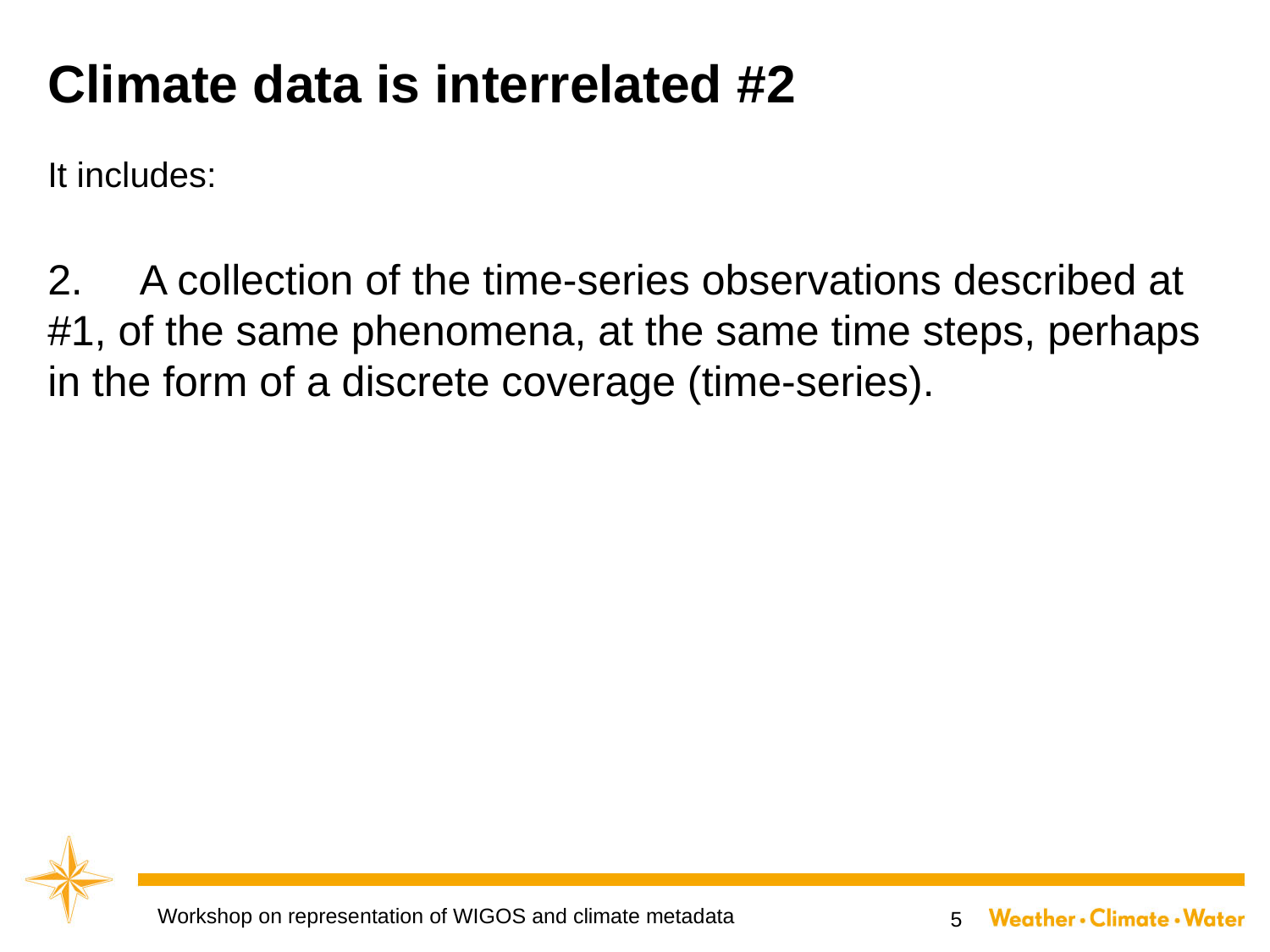

Climate data is interrelated #2
It includes:

2.     A collection of the time-series observations described at #1, of the same phenomena, at the same time steps, perhaps in the form of a discrete coverage (time-series).
Workshop on representation of WIGOS and climate metadata
5